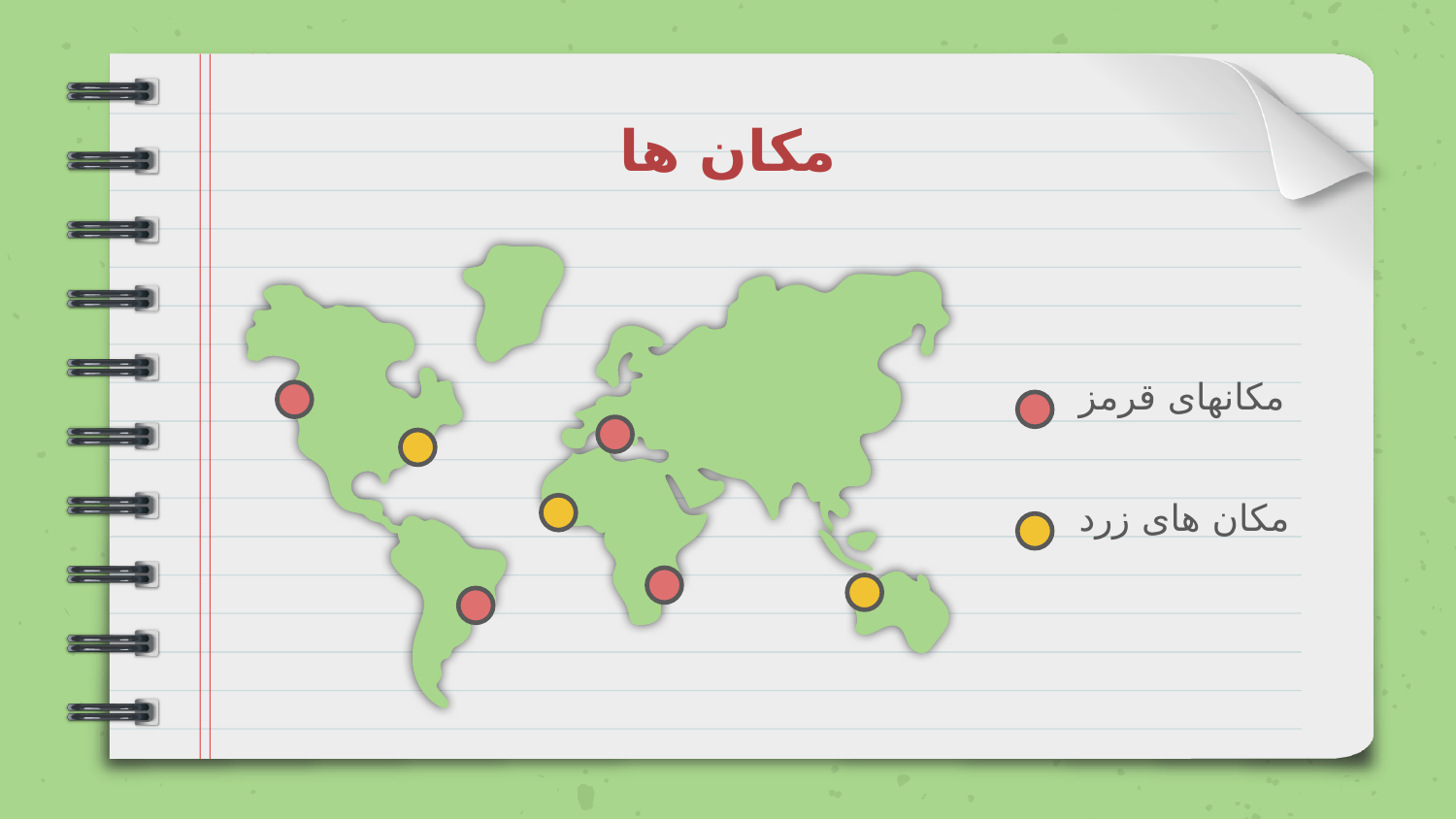

# مکان ها

مکانهای قرمز

مکان های زرد